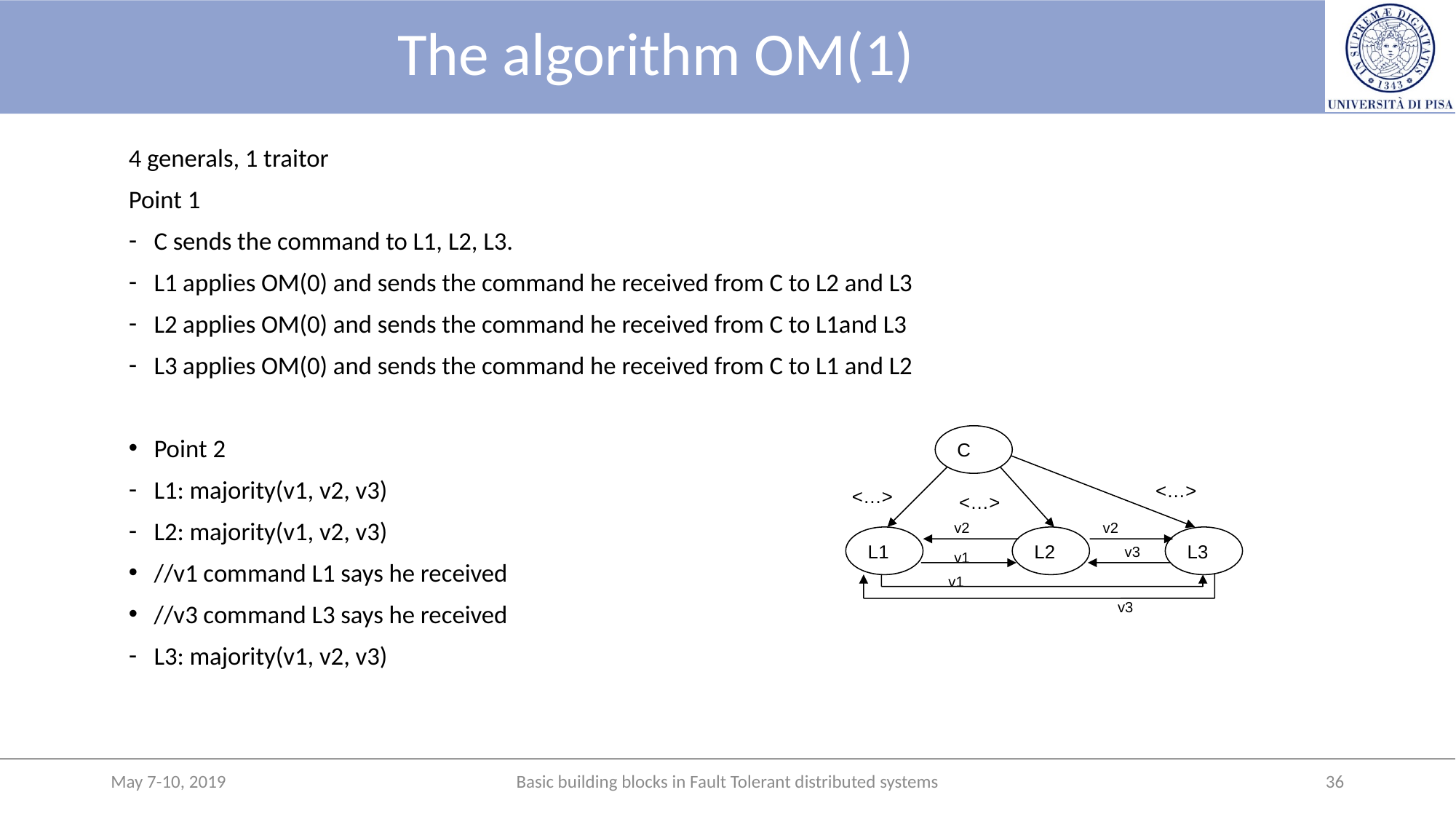

# The algorithm OM(1)
4 generals, 1 traitor
Point 1
C sends the command to L1, L2, L3.
L1 applies OM(0) and sends the command he received from C to L2 and L3
L2 applies OM(0) and sends the command he received from C to L1and L3
L3 applies OM(0) and sends the command he received from C to L1 and L2

Point 2
L1: majority(v1, v2, v3)
L2: majority(v1, v2, v3)
	//v1 command L1 says he received
	//v3 command L3 says he received
L3: majority(v1, v2, v3)

C

<…>
<…>
<…>
v2
v2
L1
L2
L3
v3

v1

v1

v3

May 7-10, 2019
Basic building blocks in Fault Tolerant distributed systems
36